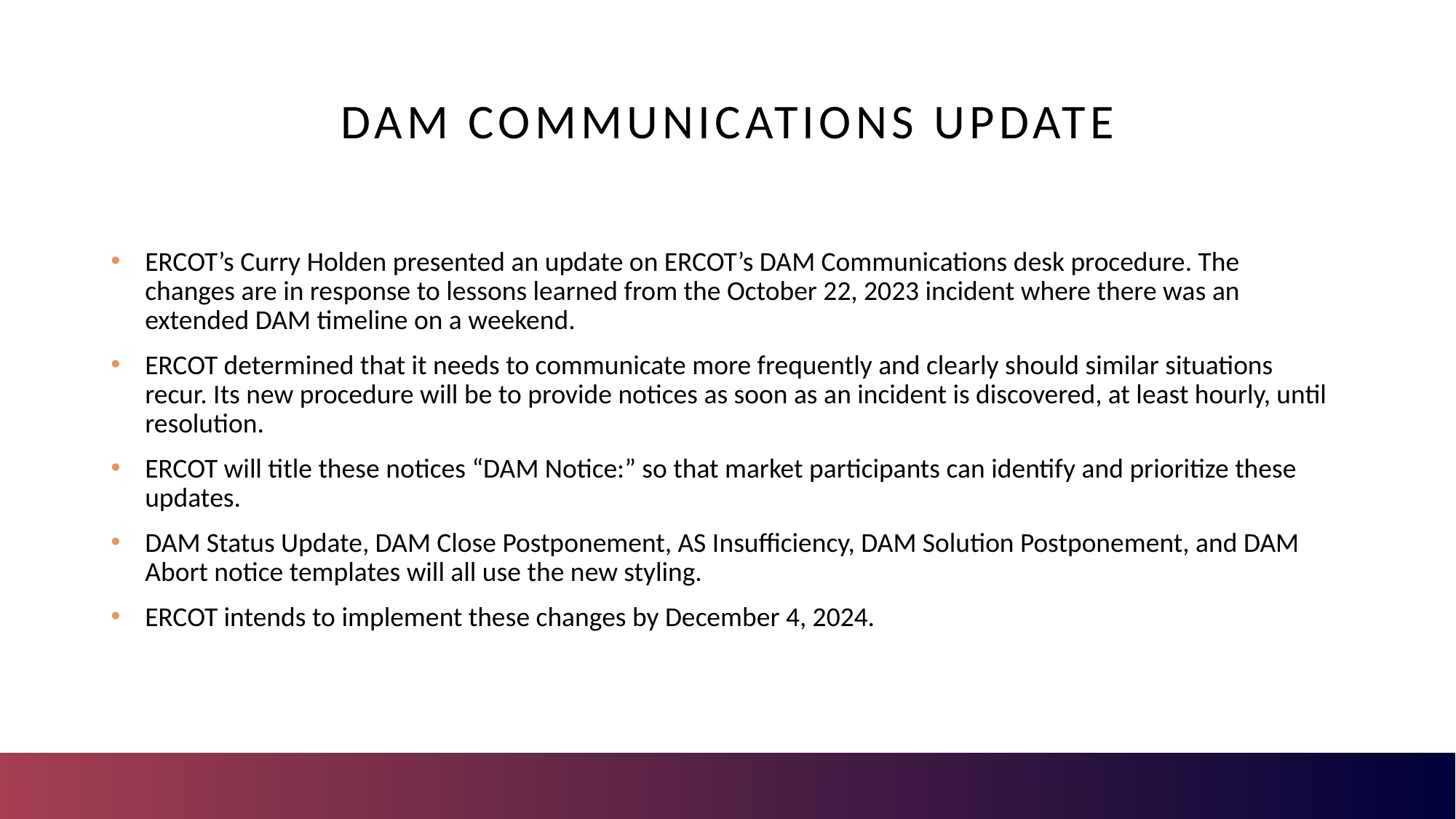

# DAM Communications update
ERCOT’s Curry Holden presented an update on ERCOT’s DAM Communications desk procedure. The changes are in response to lessons learned from the October 22, 2023 incident where there was an extended DAM timeline on a weekend.
ERCOT determined that it needs to communicate more frequently and clearly should similar situations recur. Its new procedure will be to provide notices as soon as an incident is discovered, at least hourly, until resolution.
ERCOT will title these notices “DAM Notice:” so that market participants can identify and prioritize these updates.
DAM Status Update, DAM Close Postponement, AS Insufficiency, DAM Solution Postponement, and DAM Abort notice templates will all use the new styling.
ERCOT intends to implement these changes by December 4, 2024.